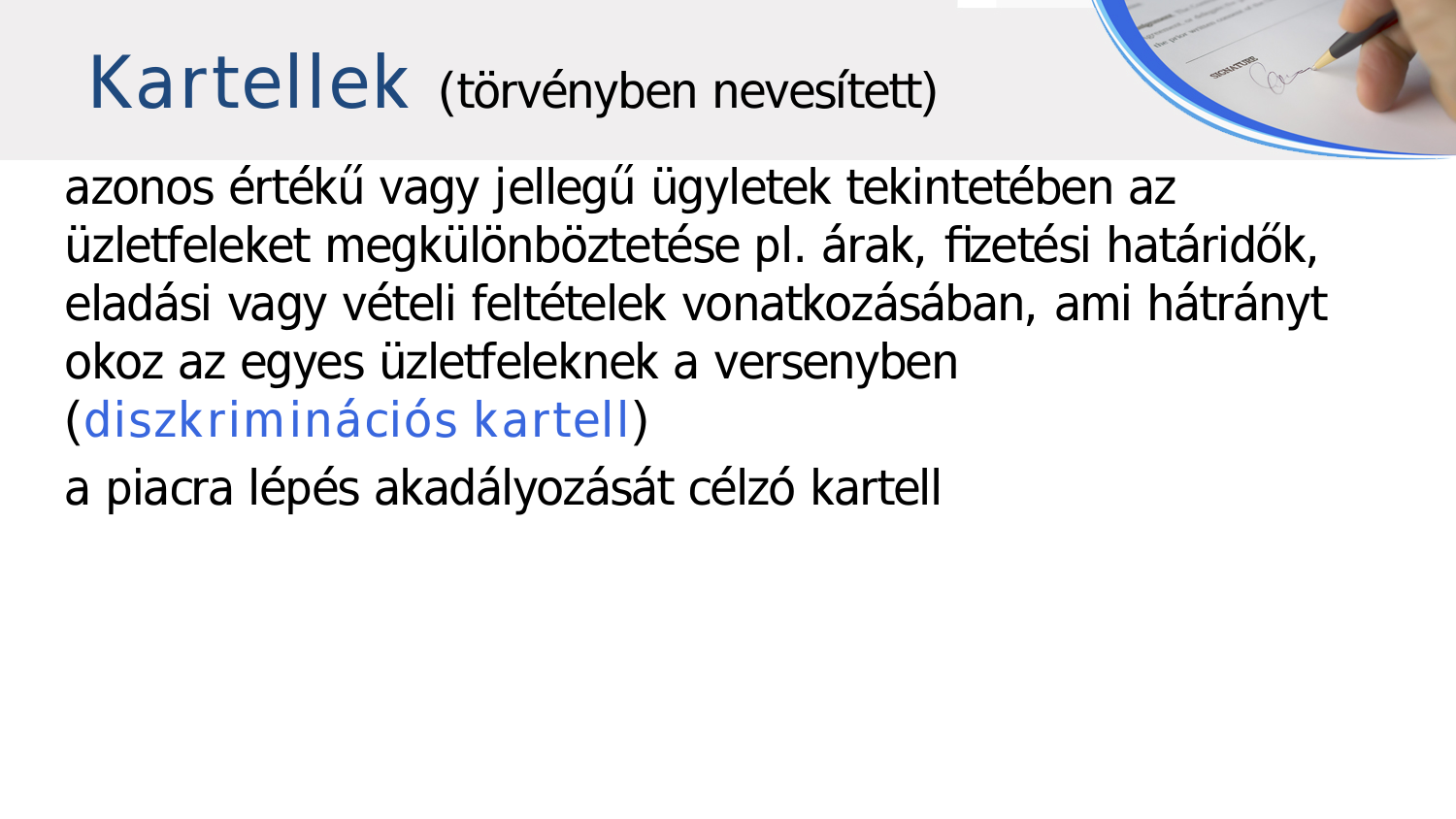

Kartellek (törvényben nevesített)
azonos értékű vagy jellegű ügyletek tekintetében az
üzletfeleket megkülönböztetése pl. árak, fizetési határidők, eladási vagy vételi feltételek vonatkozásában, ami hátrányt okoz az egyes üzletfeleknek a versenyben
(diszkriminációs kartell)
a piacra lépés akadályozását célzó kartell